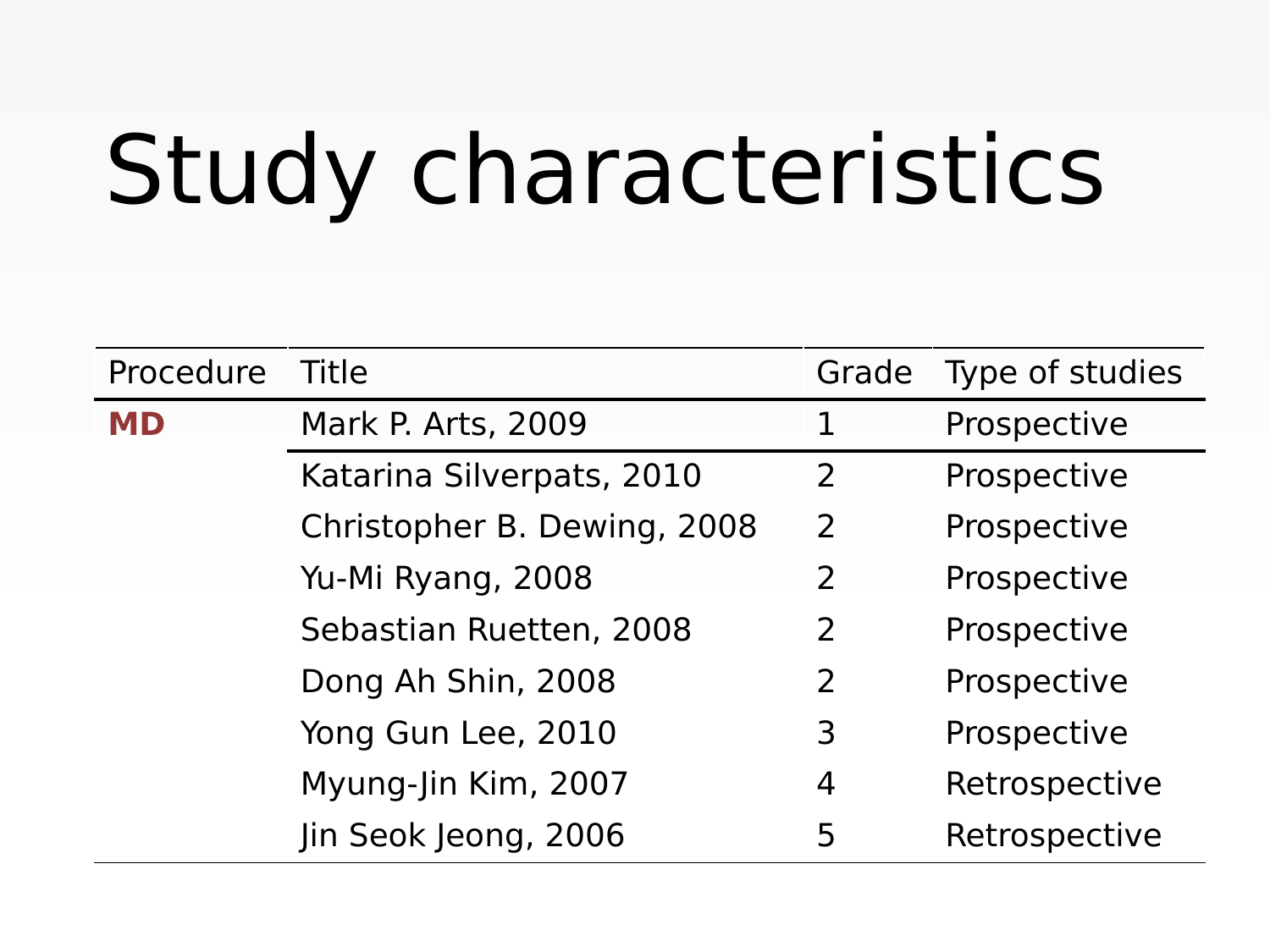

# Study characteristics
| Procedure | Title | Grade | Type of studies |
| --- | --- | --- | --- |
| MD | Mark P. Arts, 2009 | 1 | Prospective |
|  | Katarina Silverpats, 2010 | 2 | Prospective |
|  | Christopher B. Dewing, 2008 | 2 | Prospective |
|  | Yu-Mi Ryang, 2008 | 2 | Prospective |
|  | Sebastian Ruetten, 2008 | 2 | Prospective |
|  | Dong Ah Shin, 2008 | 2 | Prospective |
|  | Yong Gun Lee, 2010 | 3 | Prospective |
|  | Myung-Jin Kim, 2007 | 4 | Retrospective |
|  | Jin Seok Jeong, 2006 | 5 | Retrospective |